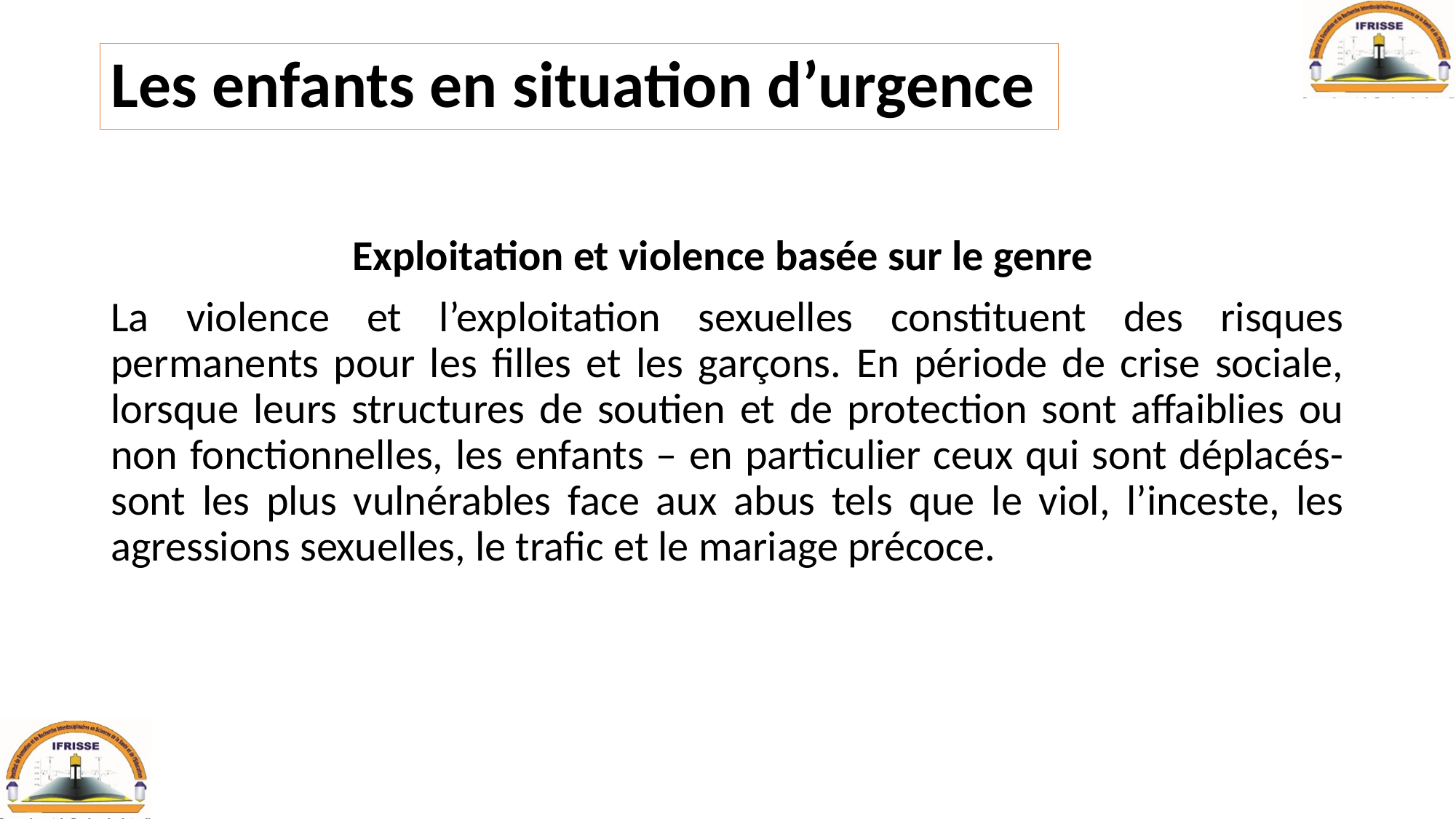

# Les enfants en situation d’urgence
Exploitation et violence basée sur le genre
La violence et l’exploitation sexuelles constituent des risques permanents pour les filles et les garçons. En période de crise sociale, lorsque leurs structures de soutien et de protection sont affaiblies ou non fonctionnelles, les enfants – en particulier ceux qui sont déplacés-sont les plus vulnérables face aux abus tels que le viol, l’inceste, les agressions sexuelles, le trafic et le mariage précoce.